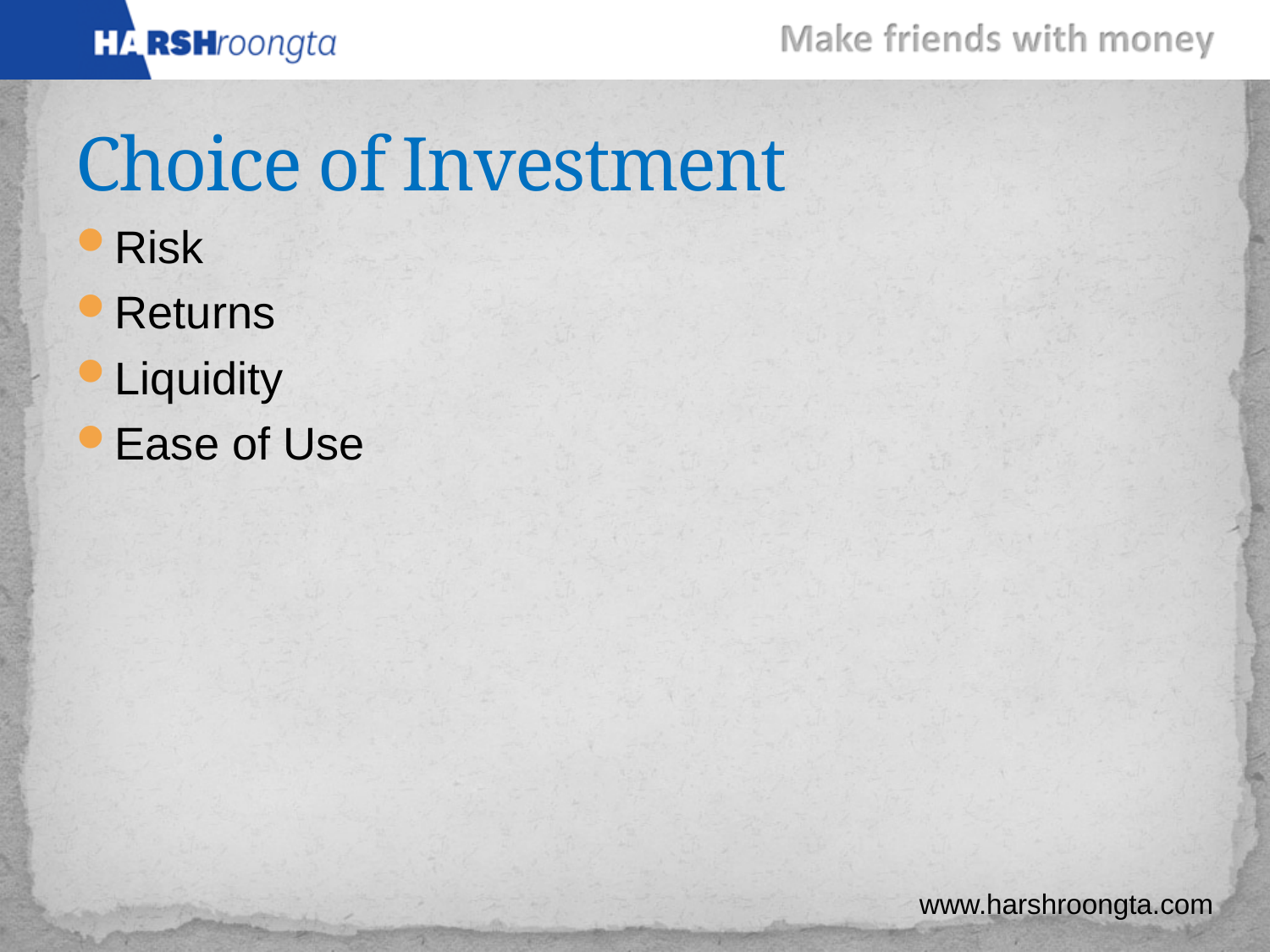

# Choice of Investment
Risk
Returns
Liquidity
Ease of Use